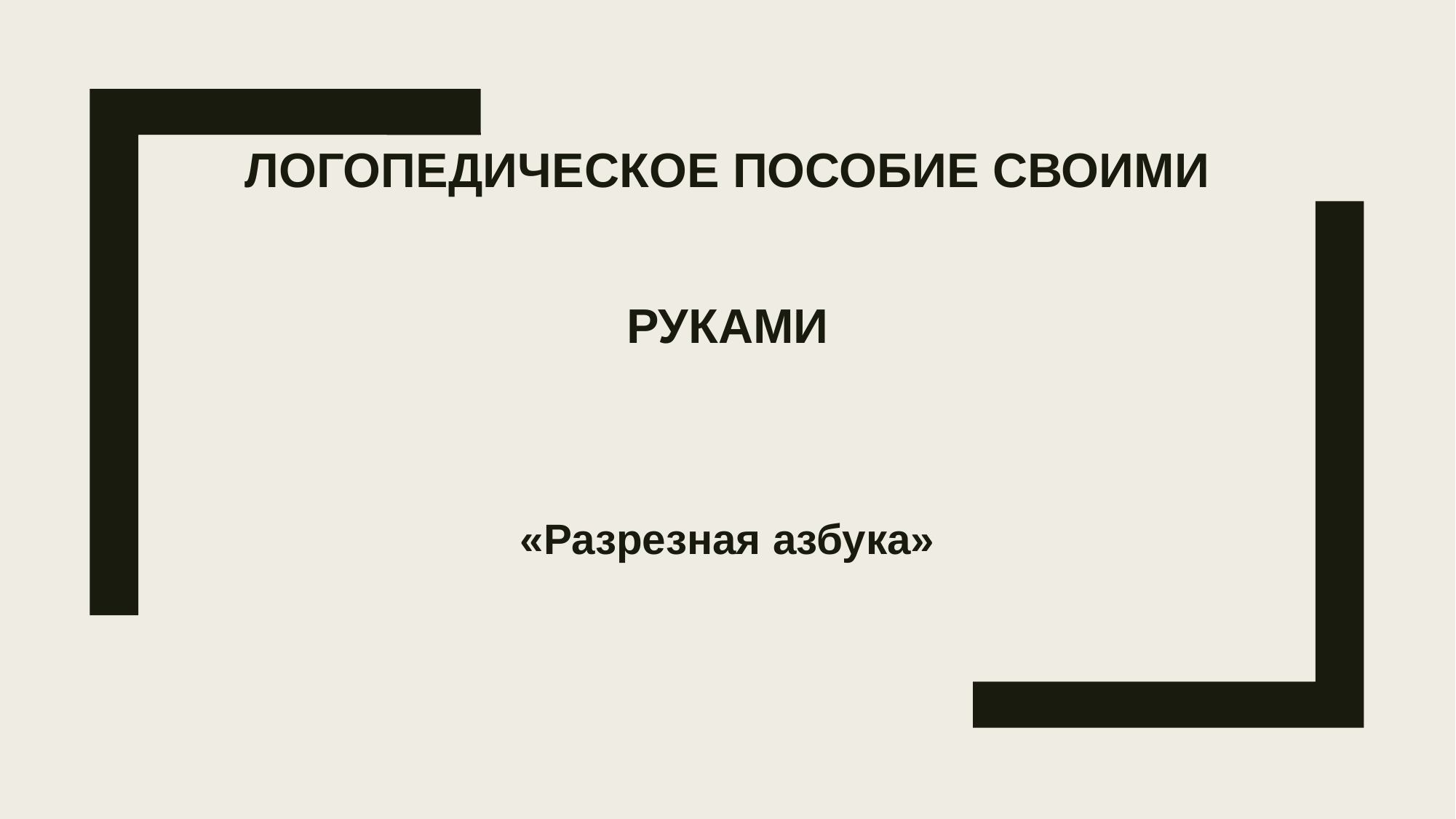

# Логопедическое пособие своими руками

«Разрезная азбука»